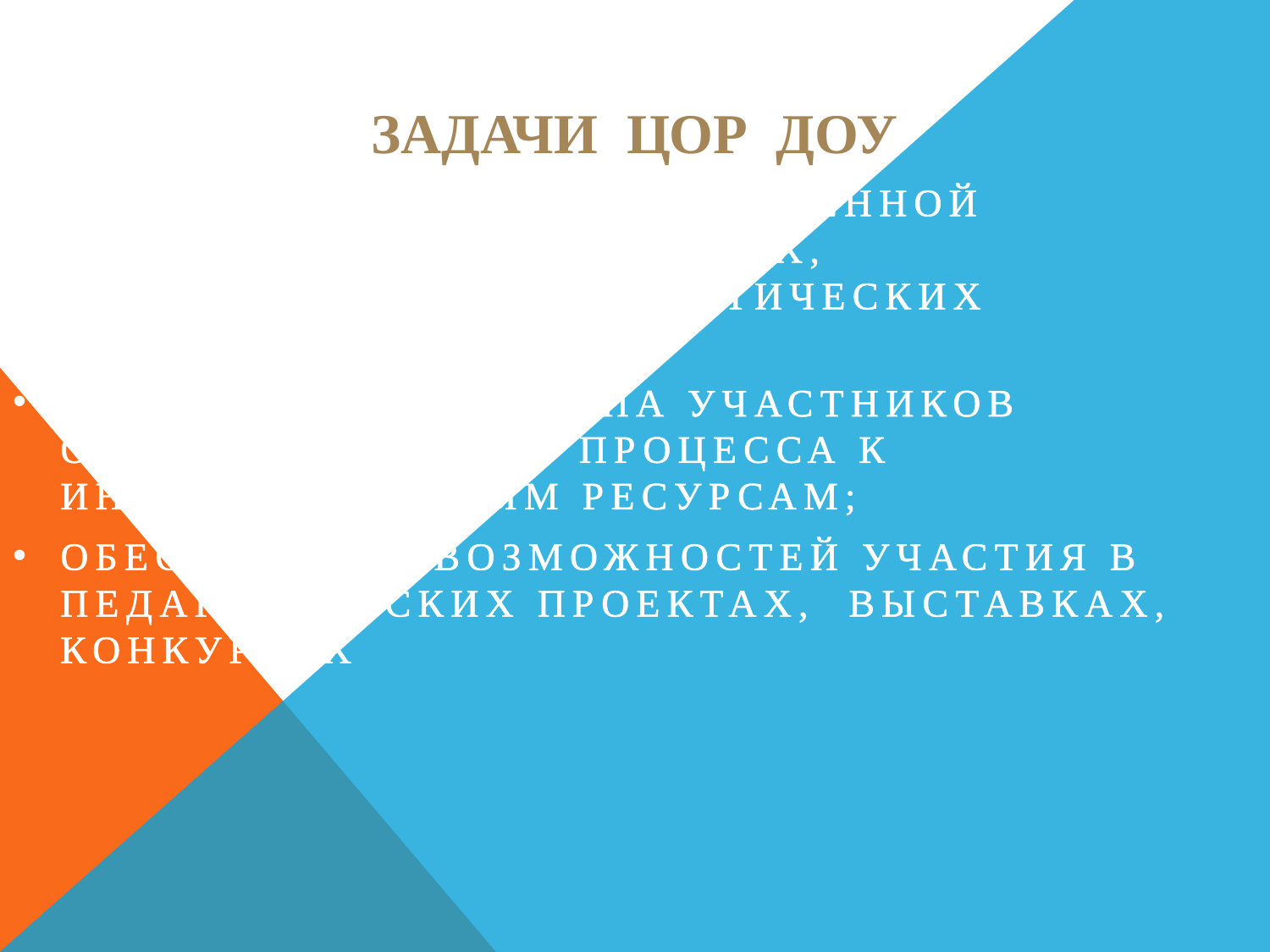

# Задачи  ЦОр  ДОУ
создание условий качественной подготовки методических, педагогических, дидактических материалов;
обеспечение доступа участников образовательного процесса к  информационным ресурсам;
обеспечение возможностей участия в педагогических проектах,  выставках, конкурсах